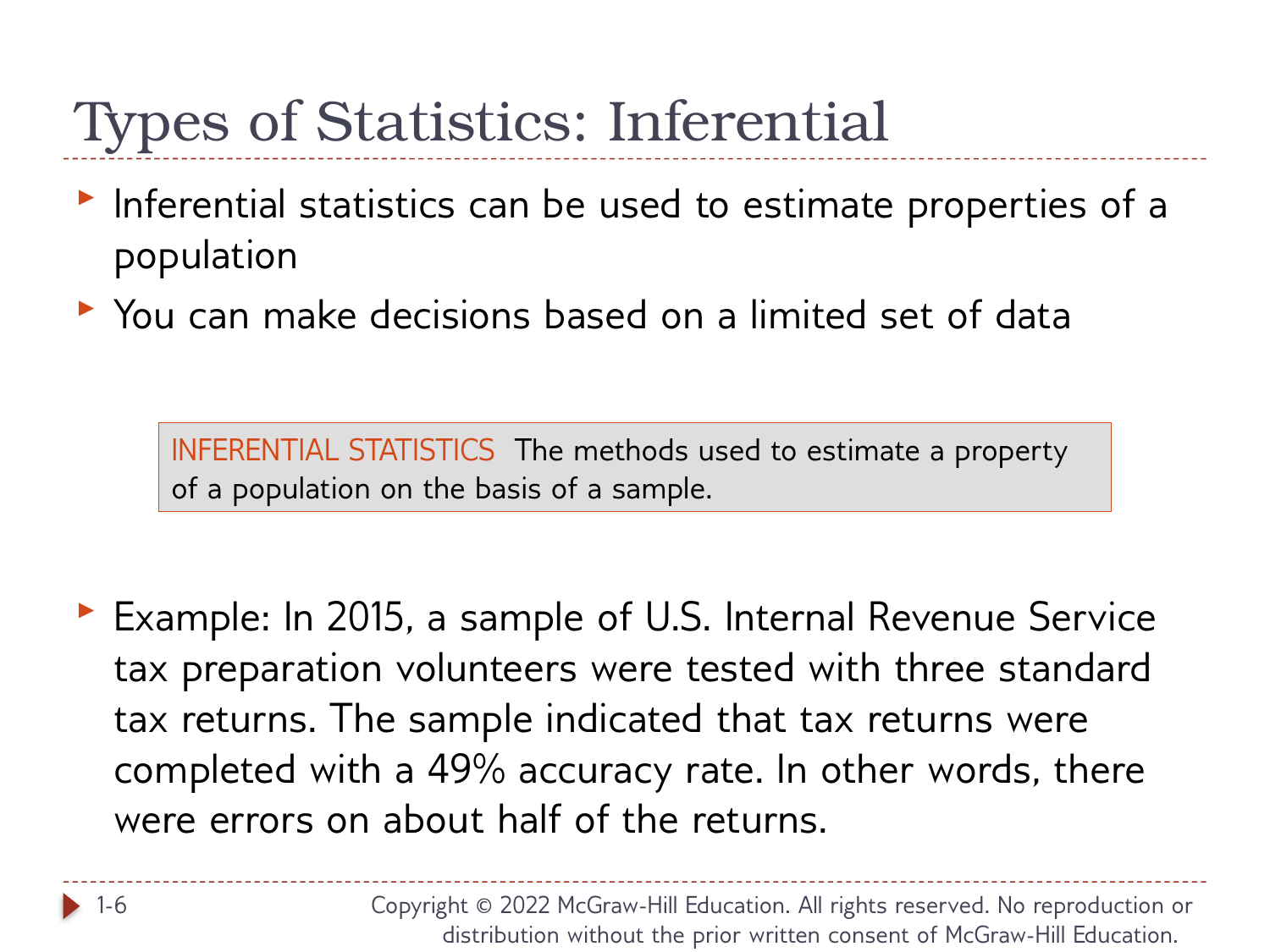

# Types of Statistics: Inferential
Inferential statistics can be used to estimate properties of a population
You can make decisions based on a limited set of data

Example: In 2015, a sample of U.S. Internal Revenue Service tax preparation volunteers were tested with three standard tax returns. The sample indicated that tax returns were completed with a 49% accuracy rate. In other words, there were errors on about half of the returns.
INFERENTIAL STATISTICS  The methods used to estimate a property of a population on the basis of a sample.
1-6
Copyright © 2022 McGraw-Hill Education. All rights reserved. No reproduction or distribution without the prior written consent of McGraw-Hill Education.